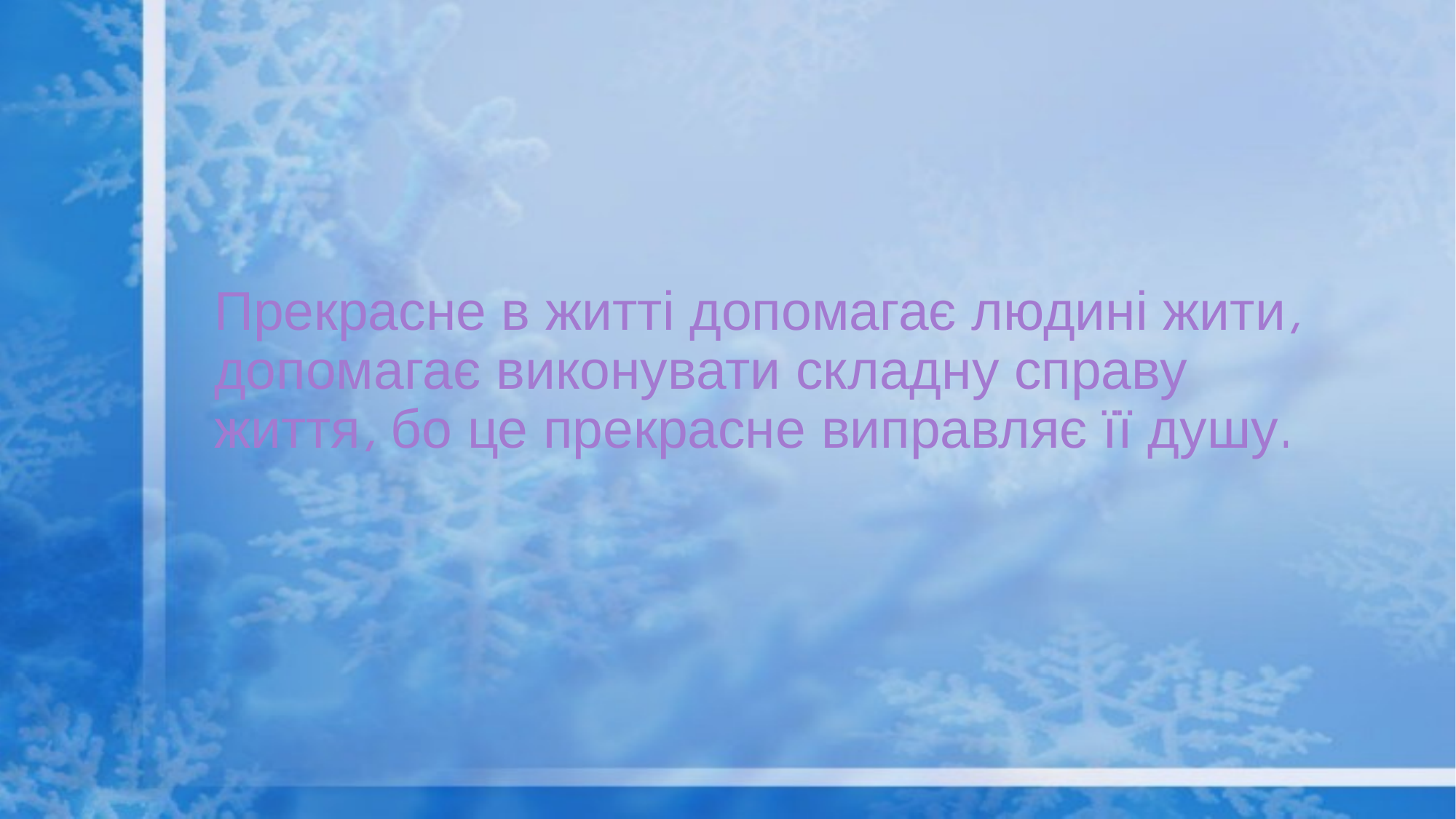

# Прекрасне в житті допомагає людині жити, допомагає виконувати складну справу життя, бо це прекрасне виправляє її душу.